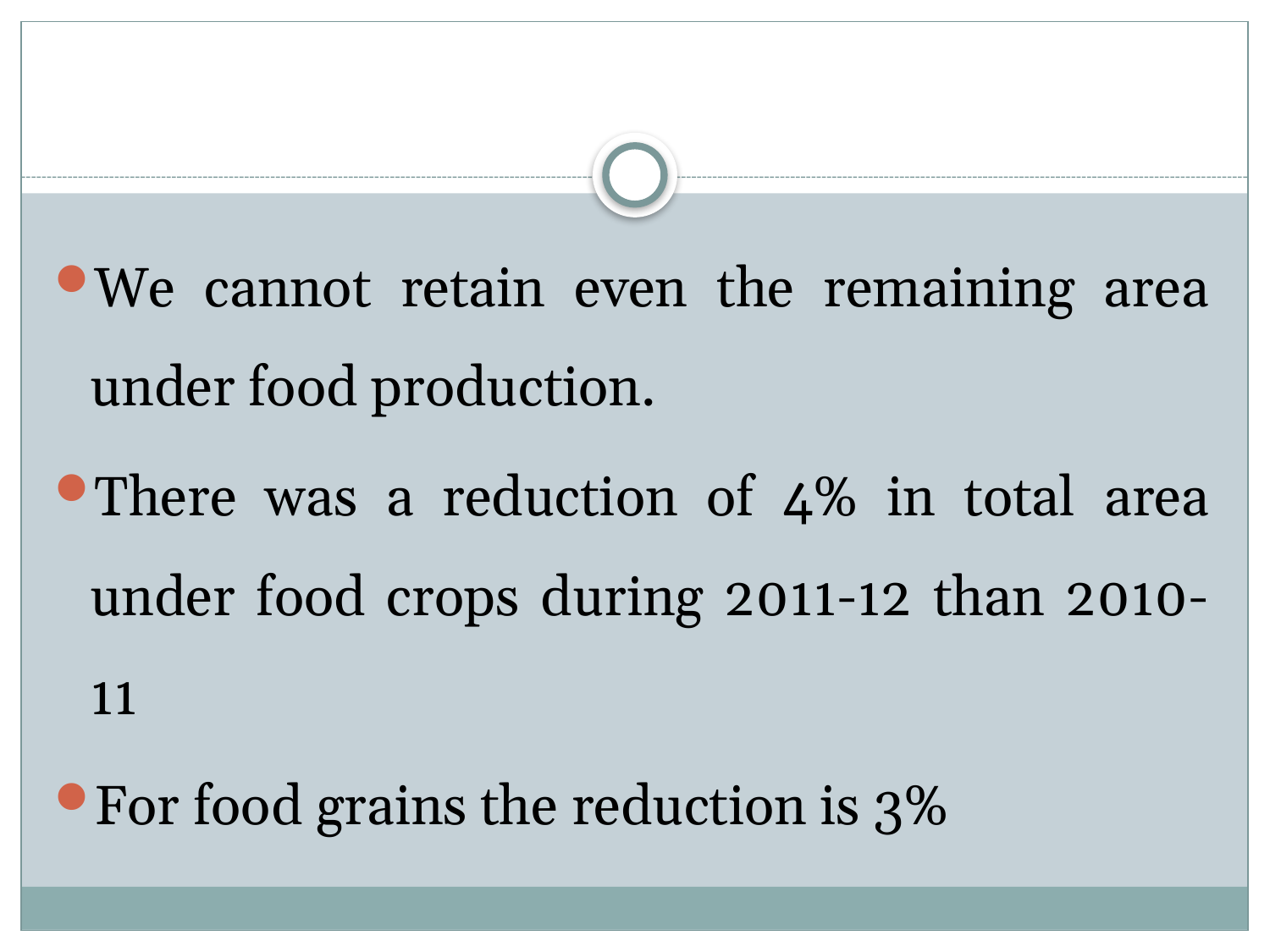

#
We cannot retain even the remaining area under food production.
There was a reduction of 4% in total area under food crops during 2011-12 than 2010-11
For food grains the reduction is 3%